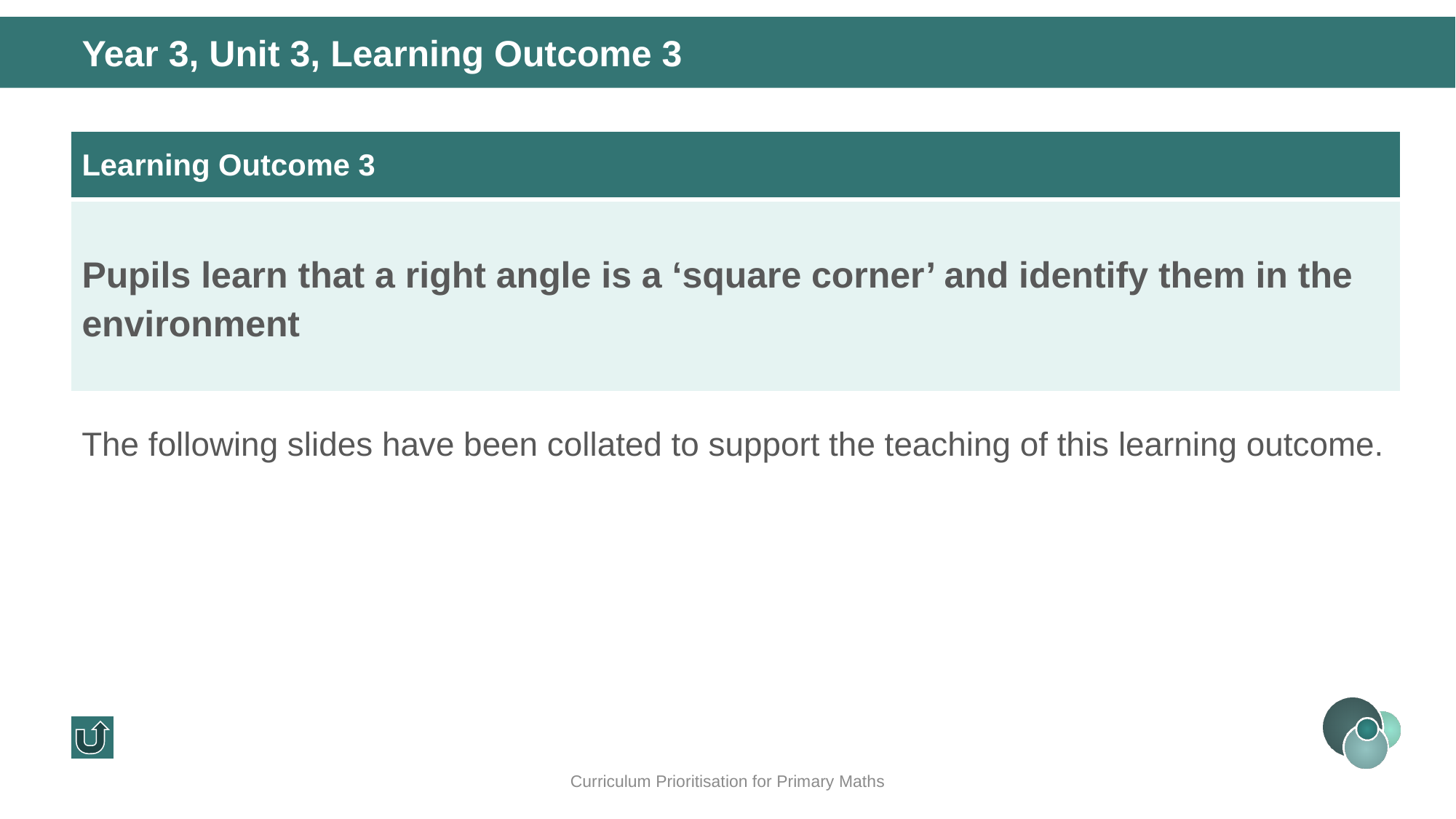

Year 3, Unit 3, Learning Outcome 3
| Learning Outcome 3 |
| --- |
| Pupils learn that a right angle is a ‘square corner’ and identify them in the environment |
The following slides have been collated to support the teaching of this learning outcome.

Curriculum Prioritisation for Primary Maths